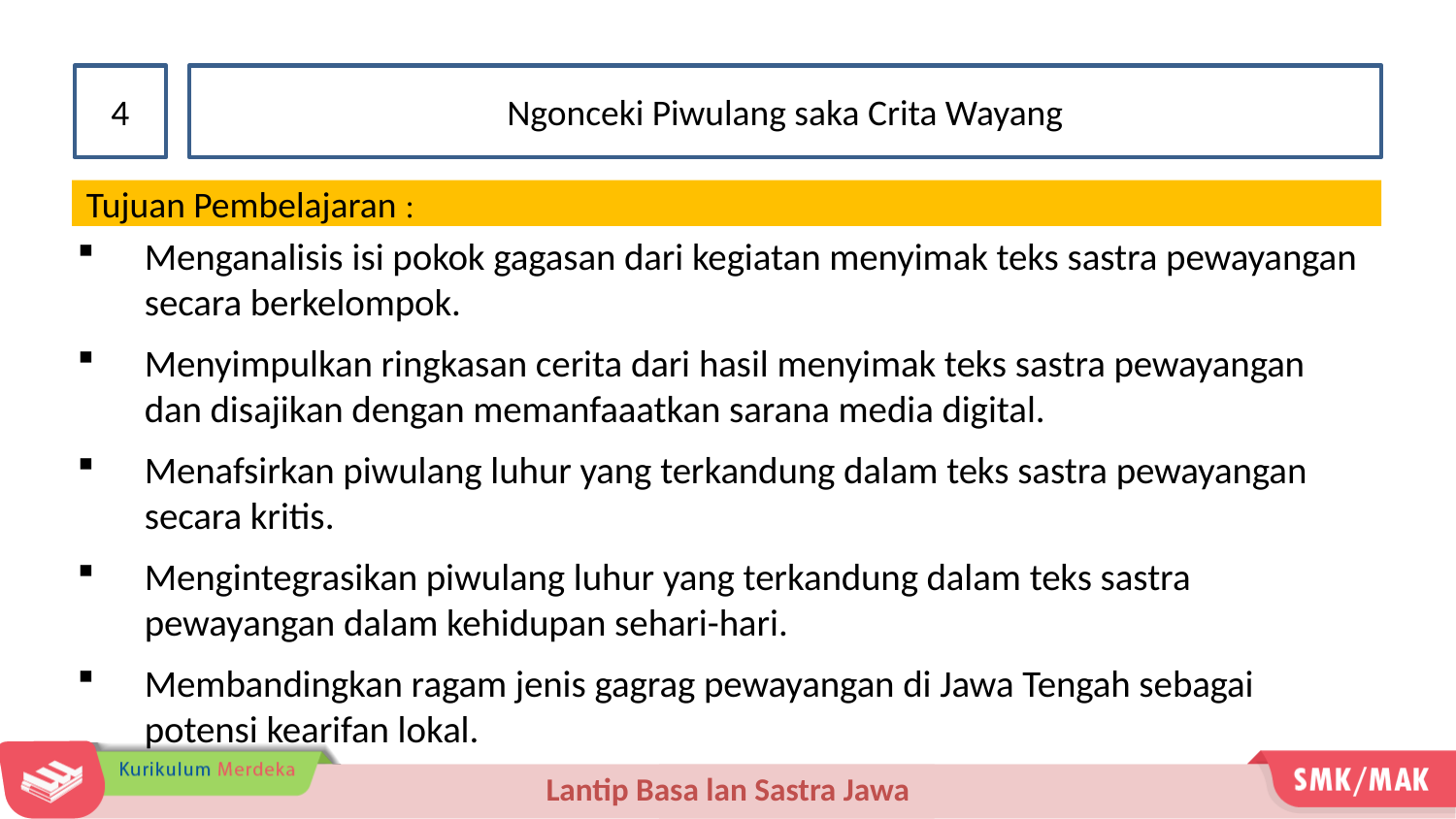

4
Ngonceki Piwulang saka Crita Wayang
Tujuan Pembelajaran :
Menganalisis isi pokok gagasan dari kegiatan menyimak teks sastra pewayangan secara berkelompok.
Menyimpulkan ringkasan cerita dari hasil menyimak teks sastra pewayangan dan disajikan dengan memanfaaatkan sarana media digital.
Menafsirkan piwulang luhur yang terkandung dalam teks sastra pewayangan secara kritis.
Mengintegrasikan piwulang luhur yang terkandung dalam teks sastra pewayangan dalam kehidupan sehari-hari.
Membandingkan ragam jenis gagrag pewayangan di Jawa Tengah sebagai potensi kearifan lokal.